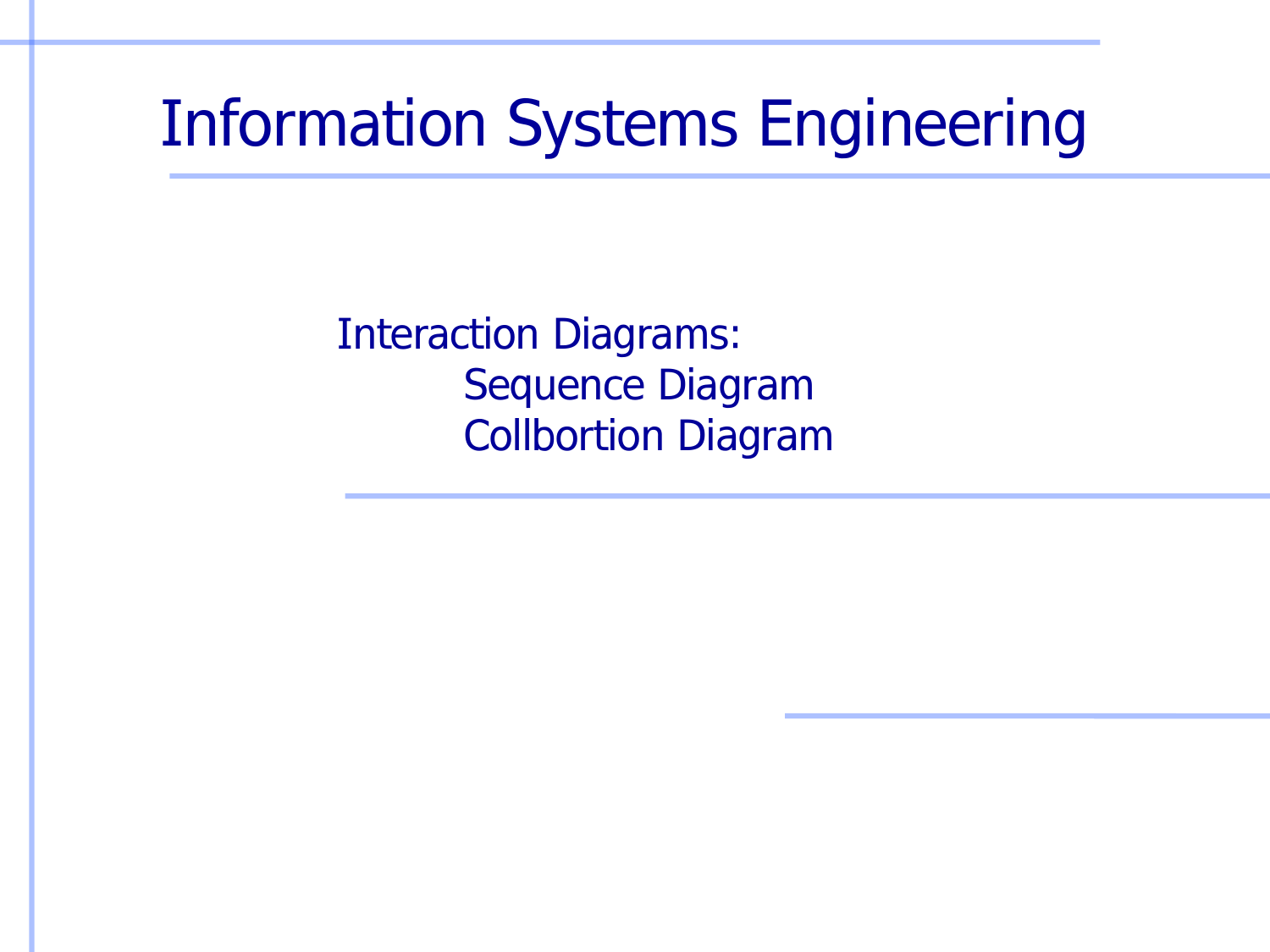

Information Systems Engineering

Interaction Diagrams:
	Sequence Diagram
	Collbortion Diagram